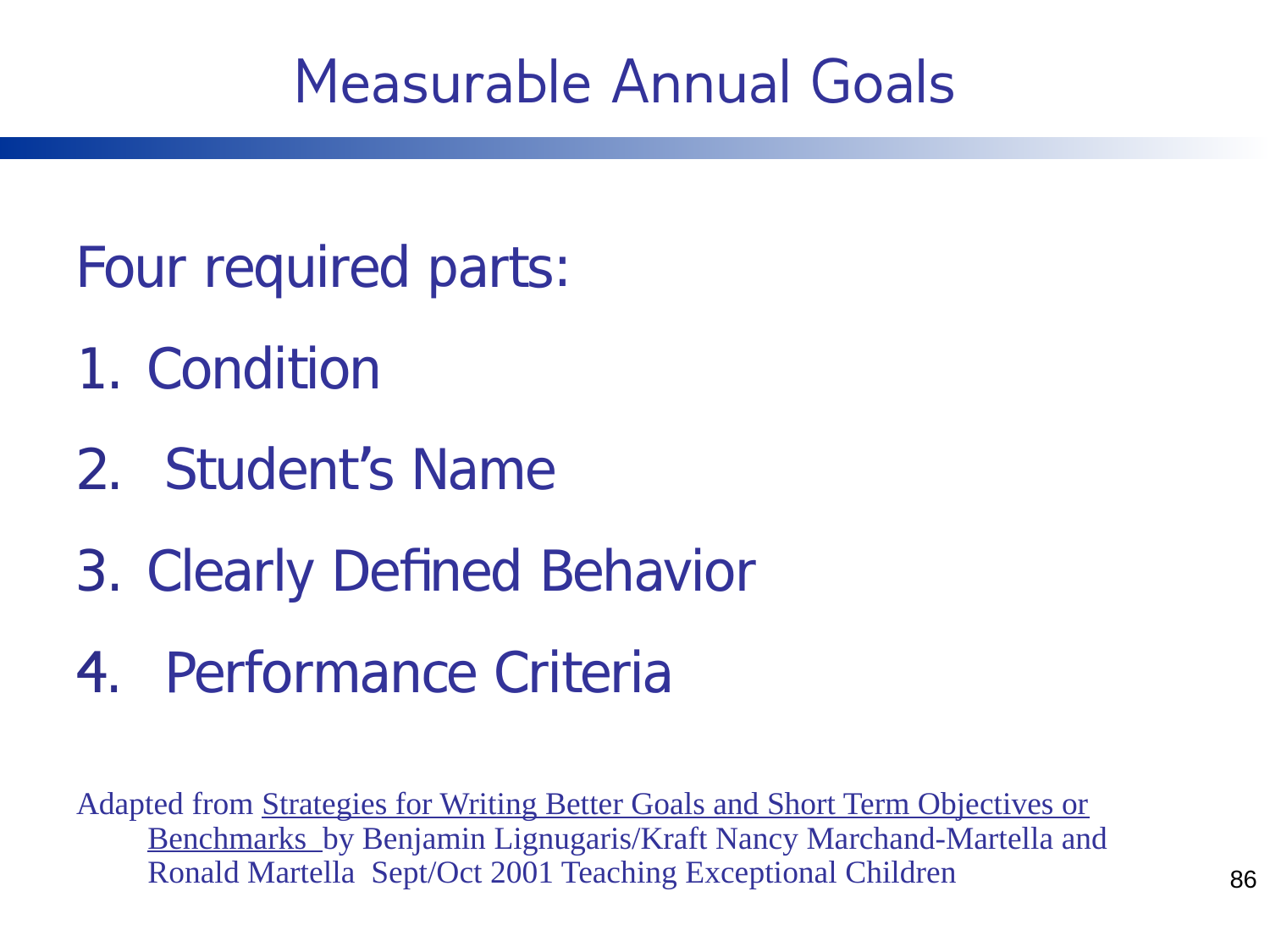

# Measurable Annual Goals
Four required parts:
Condition
 Student’s Name
Clearly Defined Behavior
 Performance Criteria

Adapted from Strategies for Writing Better Goals and Short Term Objectives or Benchmarks  by Benjamin Lignugaris/Kraft Nancy Marchand-Martella and Ronald Martella  Sept/Oct 2001 Teaching Exceptional Children
86